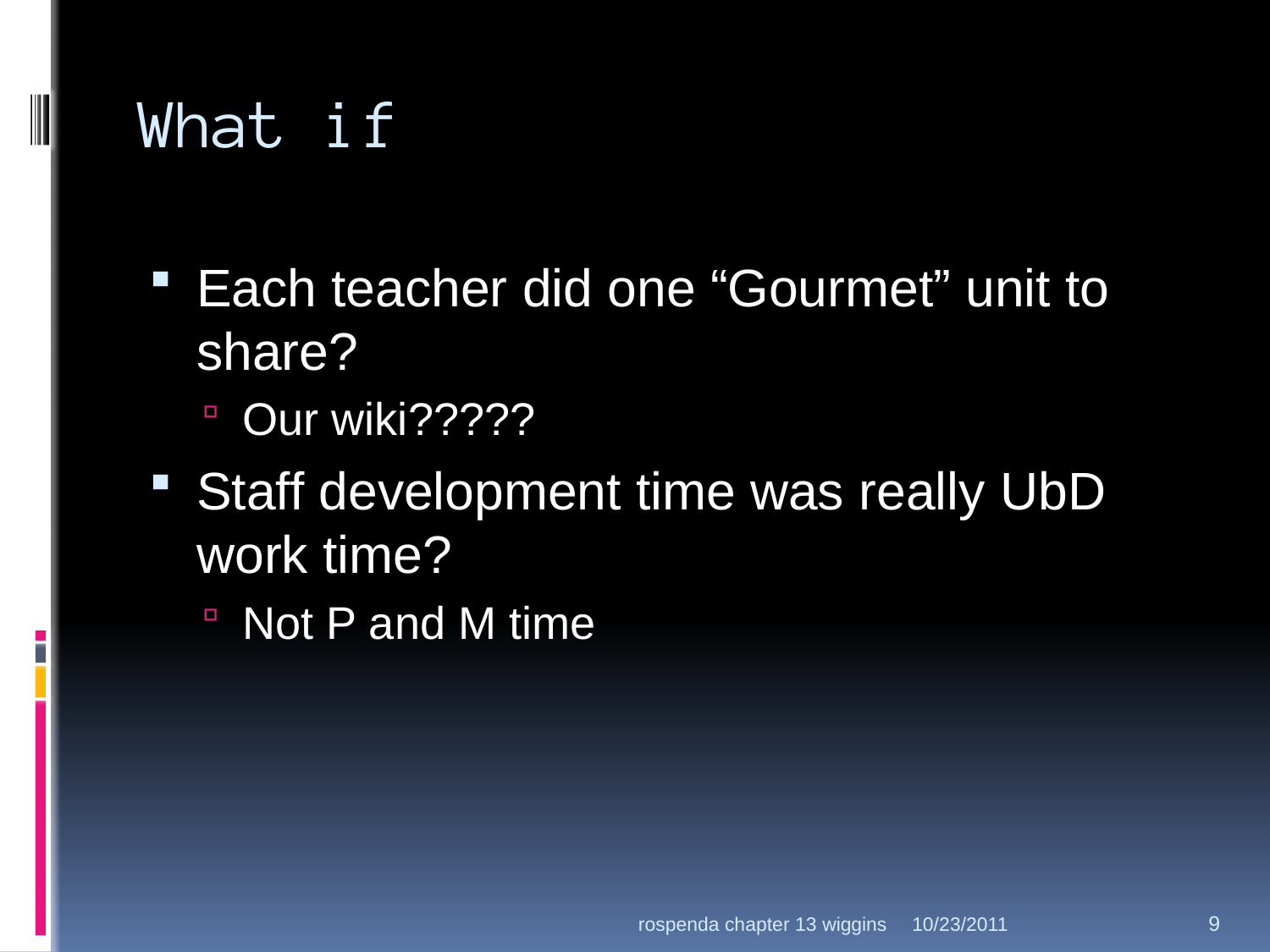

# What if
Each teacher did one “Gourmet” unit to share?
Our wiki?????
Staff development time was really UbD work time?
Not P and M time
rospenda chapter 13 wiggins
10/23/2011
9